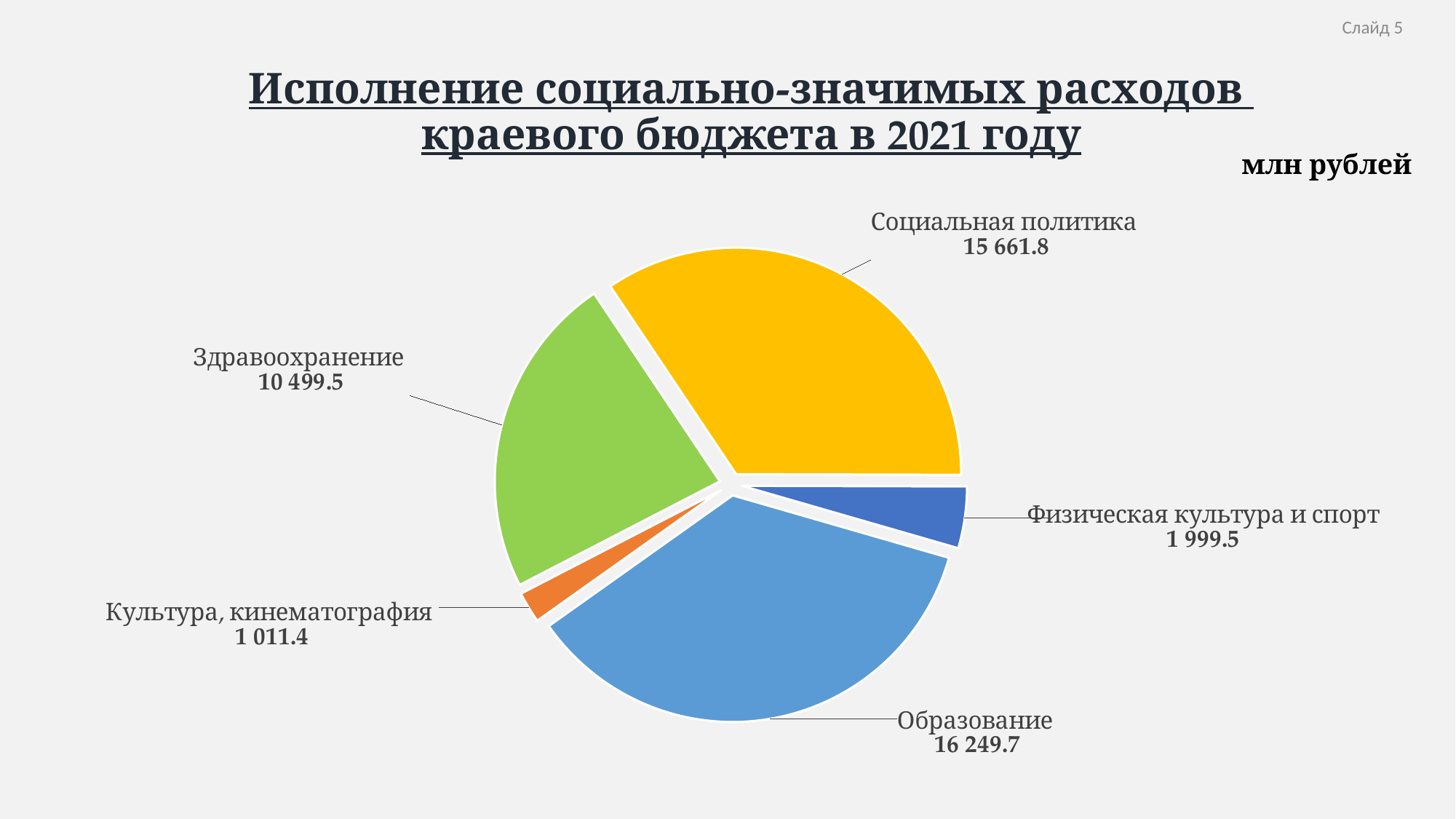

Слайд 5
# Исполнение социально-значимых расходов краевого бюджета в 2021 году
млн рублей

### Chart

| Category | Столбец1 |
|---|---|
| Образование | 16249.7 |
| Культура, кинематография | 1011.4 |
| Здравоохранение | 10499.5 |
| Социальная политика | 15661.8 |
| Физическая культура и спорт | 1999.5 |